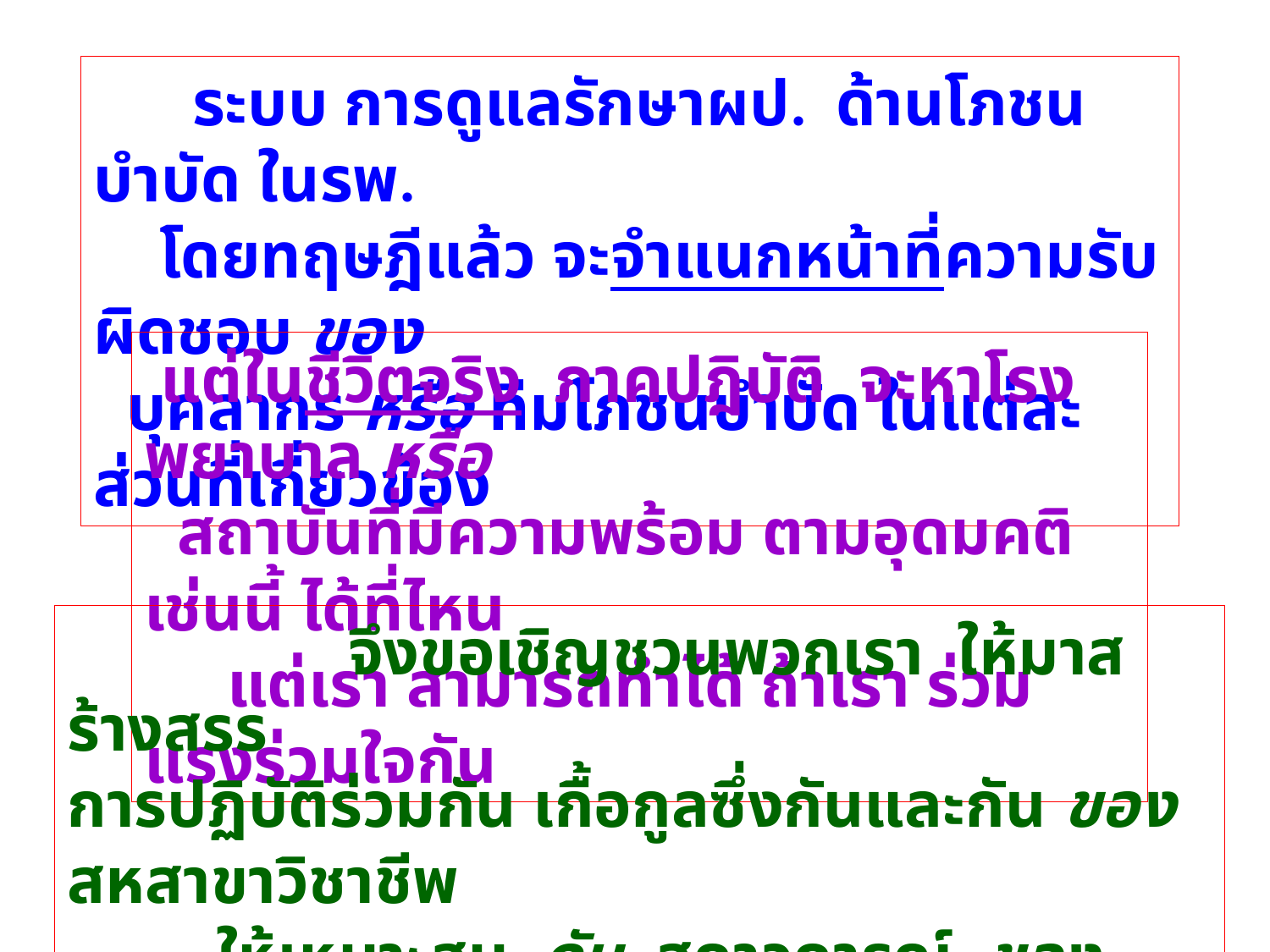

ระบบ การดูแลรักษาผป.  ด้านโภชนบำบัด ในรพ.
    โดยทฤษฎีแล้ว จะจำแนกหน้าที่ความรับผิดชอบ ของ
  บุคลากร หรือ ทีมโภชนบำบัด ในแต่ละส่วนที่เกี่ยวข้อง
 แต่ในชีวิตจริง  ภาคปฎิบัติ  จะหาโรงพยาบาล หรือ
  สถาบันที่มีความพร้อม ตามอุดมคติเช่นนี้ ได้ที่ไหน
     แต่เรา สามารถทำได้ ถ้าเรา ร่วมแรงร่วมใจกัน
                 จึงขอเชิญชวนพวกเรา  ให้มาสร้างสรร
การปฏิบัติร่วมกัน เกื้อกูลซึ่งกันและกัน ของ สหสาขาวิชาชีพ
         ให้เหมาะสม  กับ  สภาวการณ์  ของ องค์กร นั้นๆ
  โดยยึดถือ ผป. เป็นสำคัญ ให้เป็นต้นแบบ ของประเทศไทย